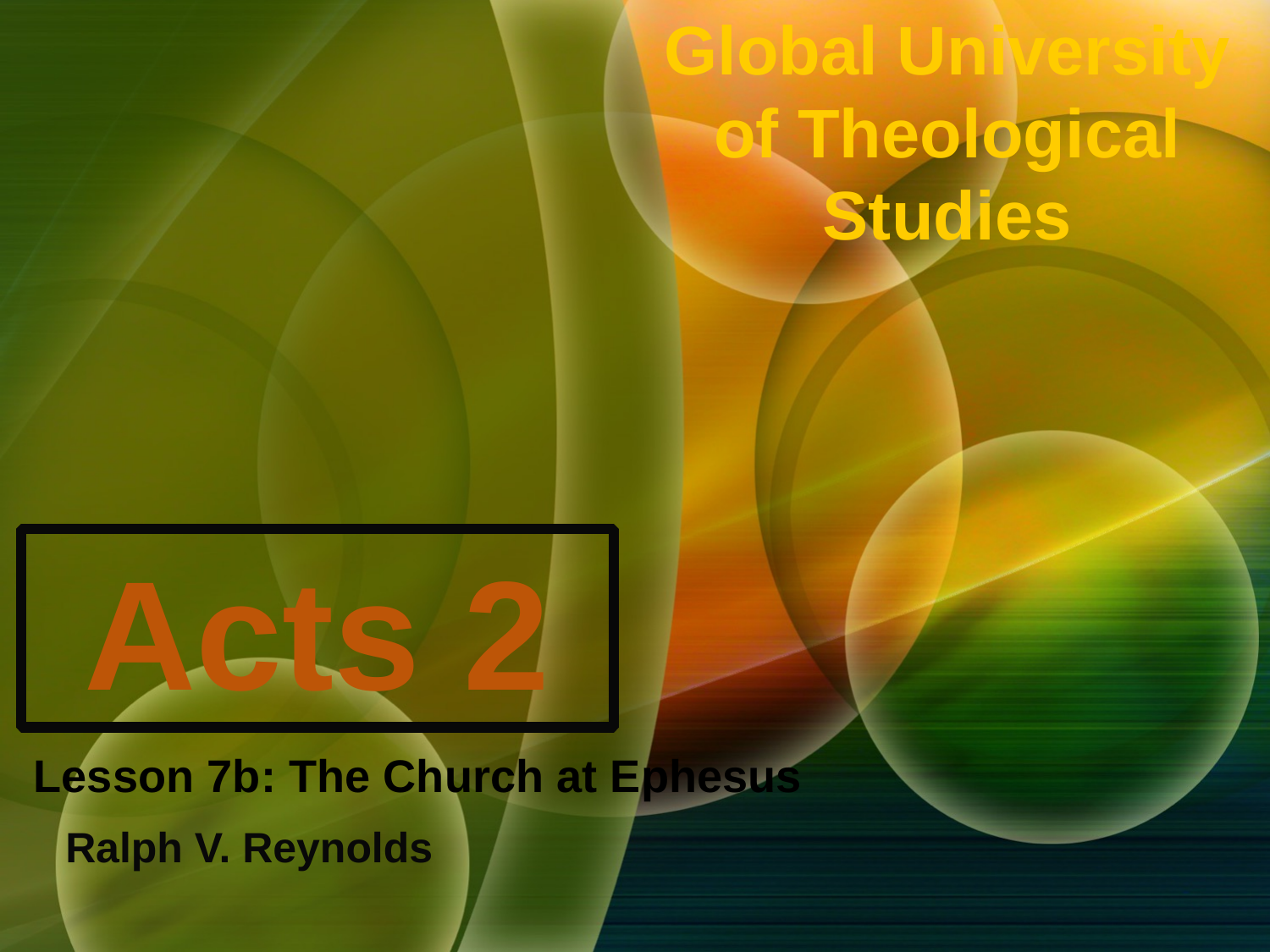

Global University of Theological Studies
Acts 2
Lesson 7b: The Church at Ephesus
Ralph V. Reynolds